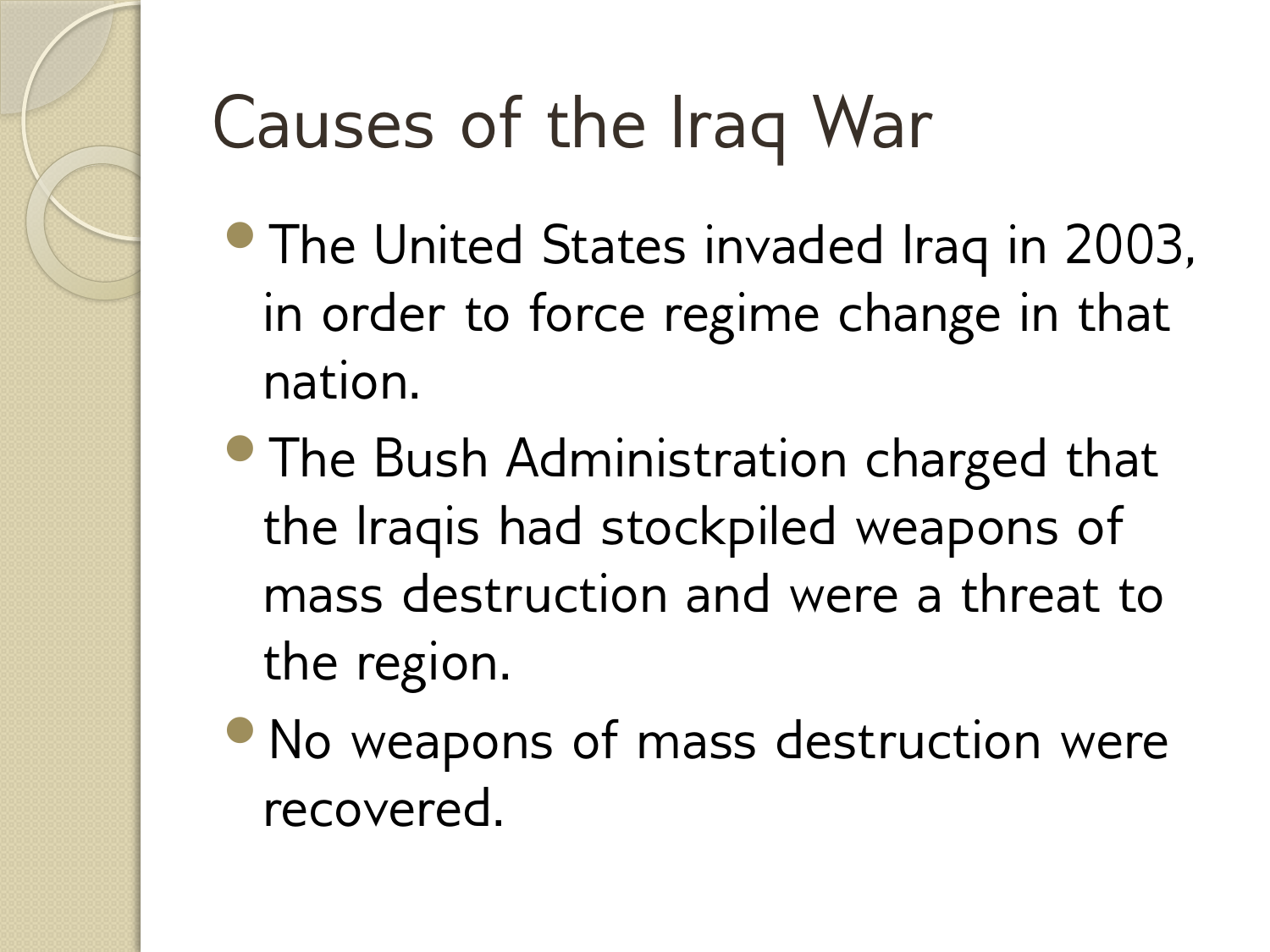

# Causes of the Iraq War
The United States invaded Iraq in 2003, in order to force regime change in that nation.
The Bush Administration charged that the Iraqis had stockpiled weapons of mass destruction and were a threat to the region.
No weapons of mass destruction were recovered.